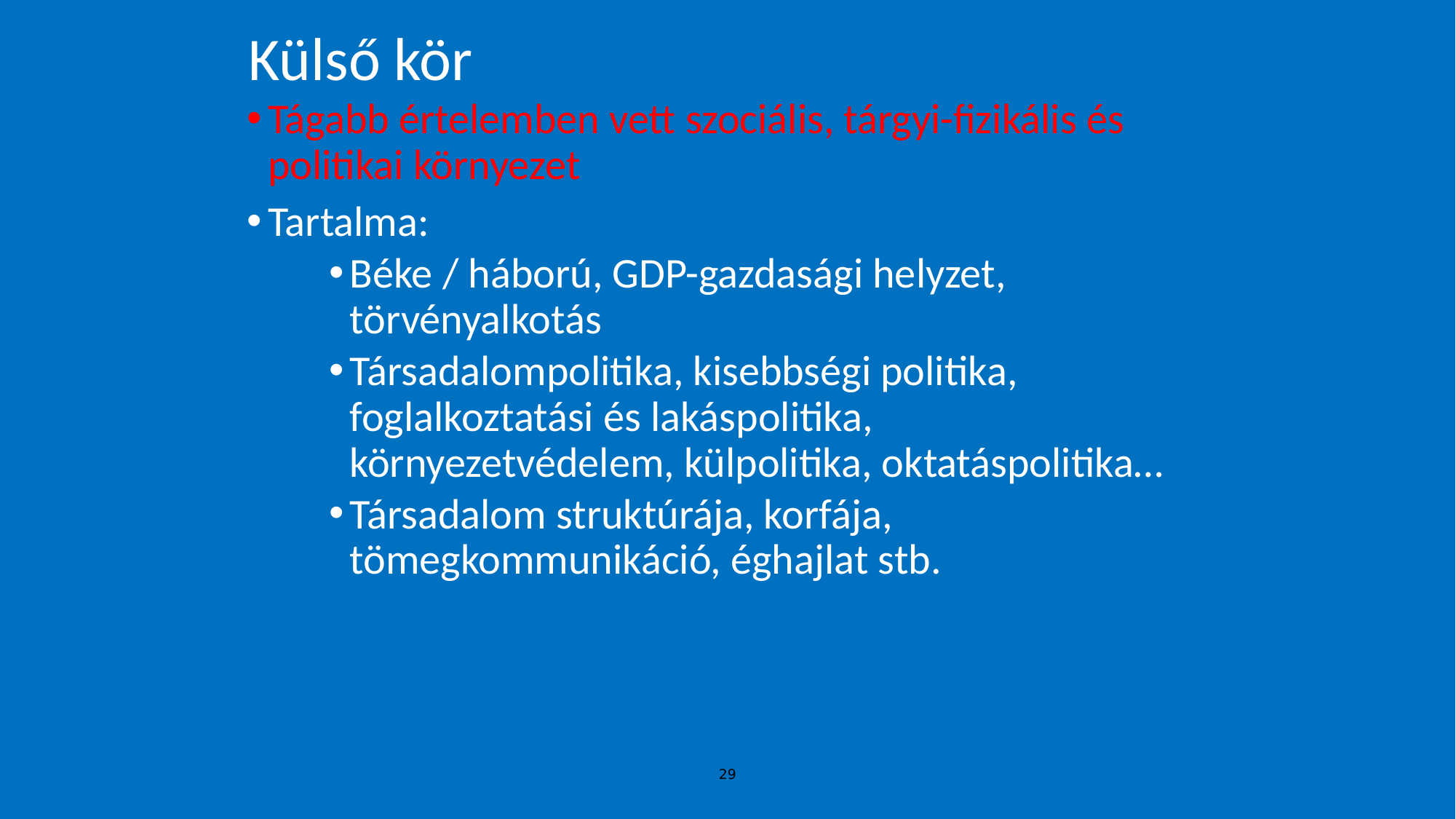

# Külső kör
Tágabb értelemben vett szociális, tárgyi-fizikális és politikai környezet
Tartalma:
Béke / háború, GDP-gazdasági helyzet, törvényalkotás
Társadalompolitika, kisebbségi politika, foglalkoztatási és lakáspolitika, környezetvédelem, külpolitika, oktatáspolitika…
Társadalom struktúrája, korfája, tömegkommunikáció, éghajlat stb.

29